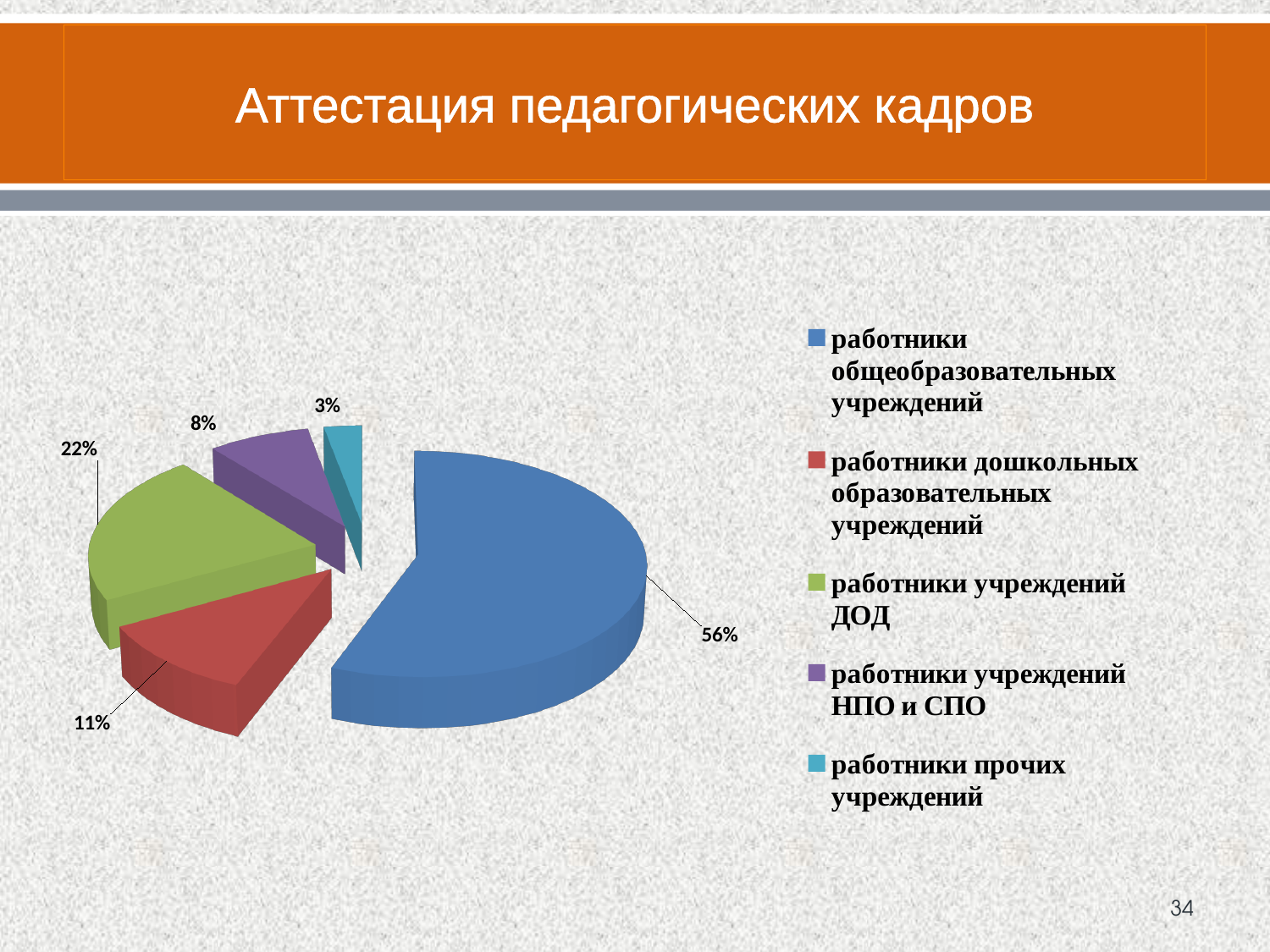

# Аттестация педагогических кадров

[unsupported chart]

34